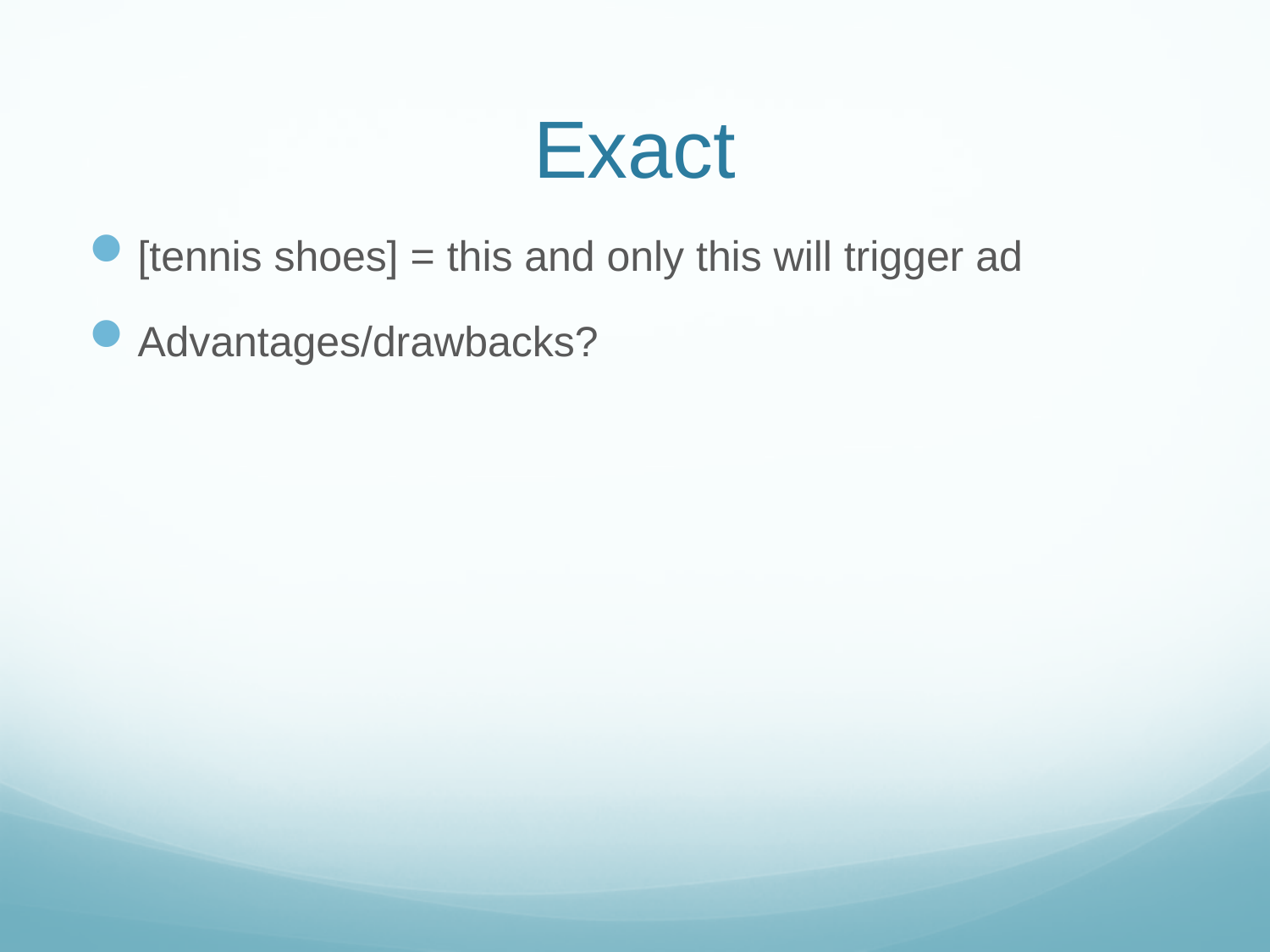

# Exact
[tennis shoes] = this and only this will trigger ad
Advantages/drawbacks?